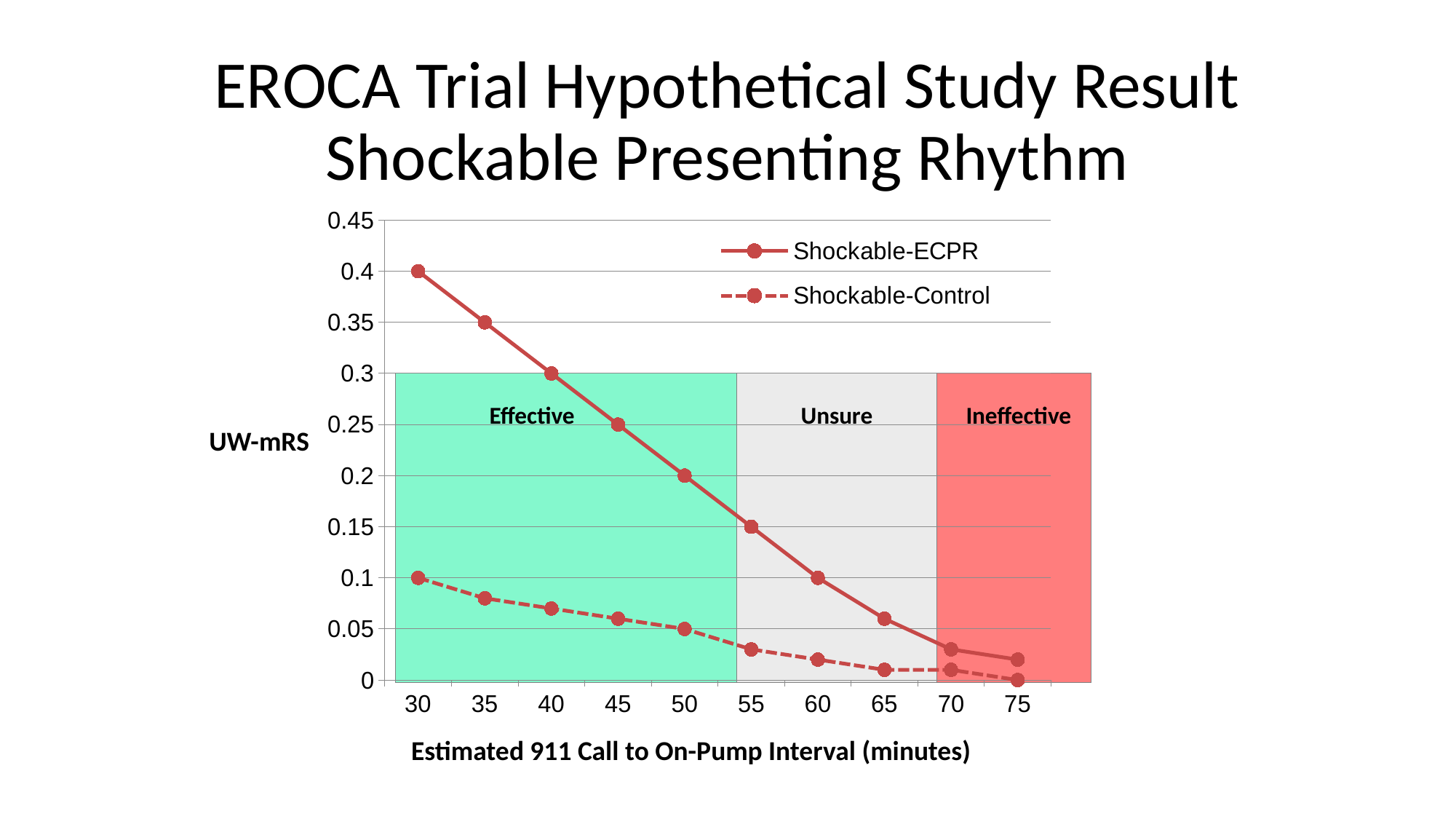

# EROCA Trial Hypothetical Study Result Shockable Presenting Rhythm

### Chart

| Category | Shockable-ECPR | Shockable-Control |
|---|---|---|
| 30 | 0.4 | 0.1 |
| 35 | 0.35 | 0.08 |
| 40 | 0.3 | 0.07 |
| 45 | 0.25 | 0.06 |
| 50 | 0.2 | 0.05 |
| 55 | 0.15 | 0.03 |
| 60 | 0.1 | 0.02 |
| 65 | 0.06 | 0.01 |
| 70 | 0.03 | 0.01 |
| 75 | 0.02 | 0.0 |

Effective
Unsure
Ineffective
UW-mRS
Estimated 911 Call to On-Pump Interval (minutes)